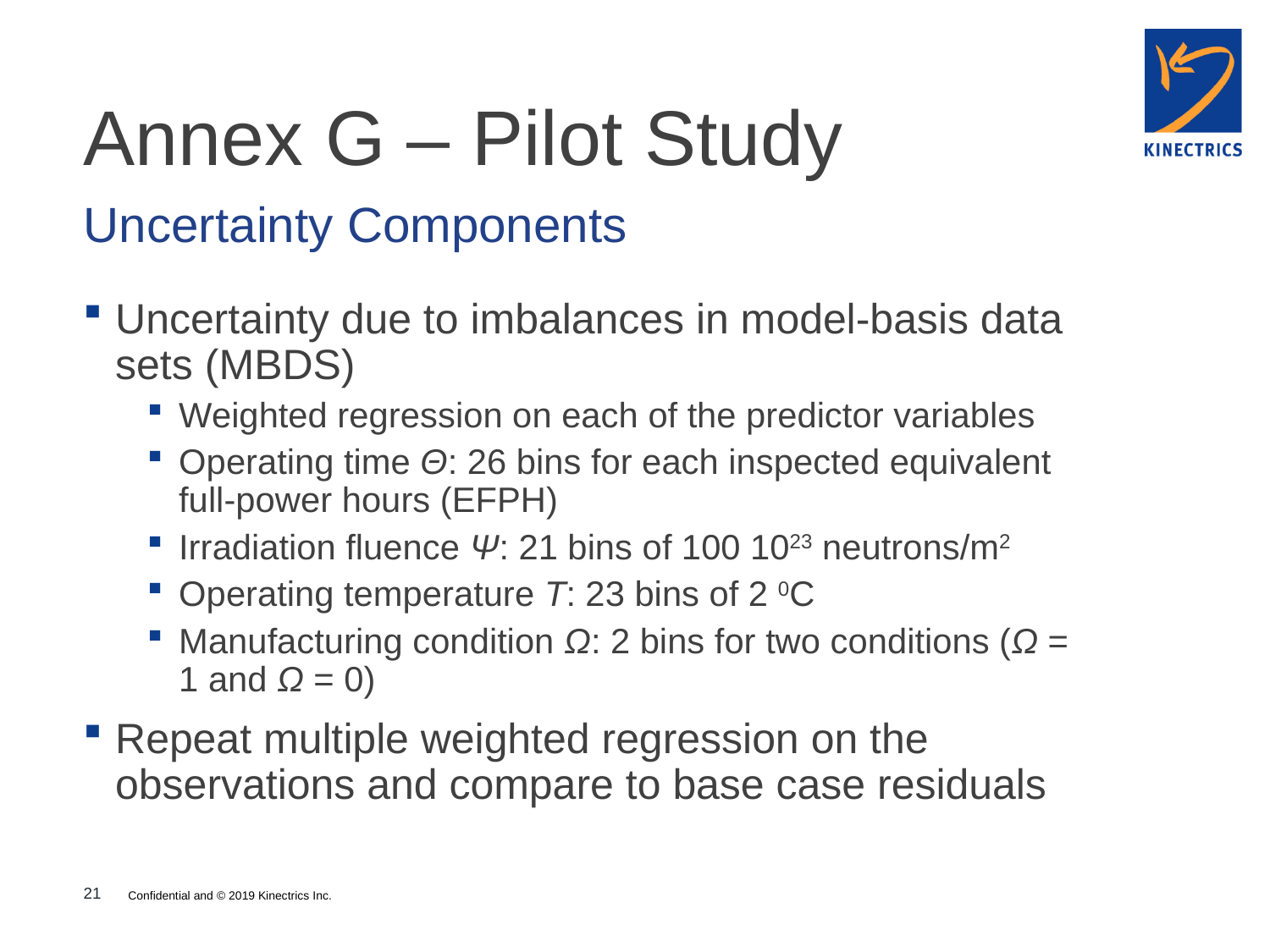

# Annex G – Pilot Study
Uncertainty Components
Uncertainty due to imbalances in model-basis data sets (MBDS)
Weighted regression on each of the predictor variables
Operating time Θ: 26 bins for each inspected equivalent full-power hours (EFPH)
Irradiation fluence Ψ: 21 bins of 100 1023 neutrons/m2
Operating temperature T: 23 bins of 2 0C
Manufacturing condition Ω: 2 bins for two conditions (Ω = 1 and Ω = 0)
Repeat multiple weighted regression on the observations and compare to base case residuals